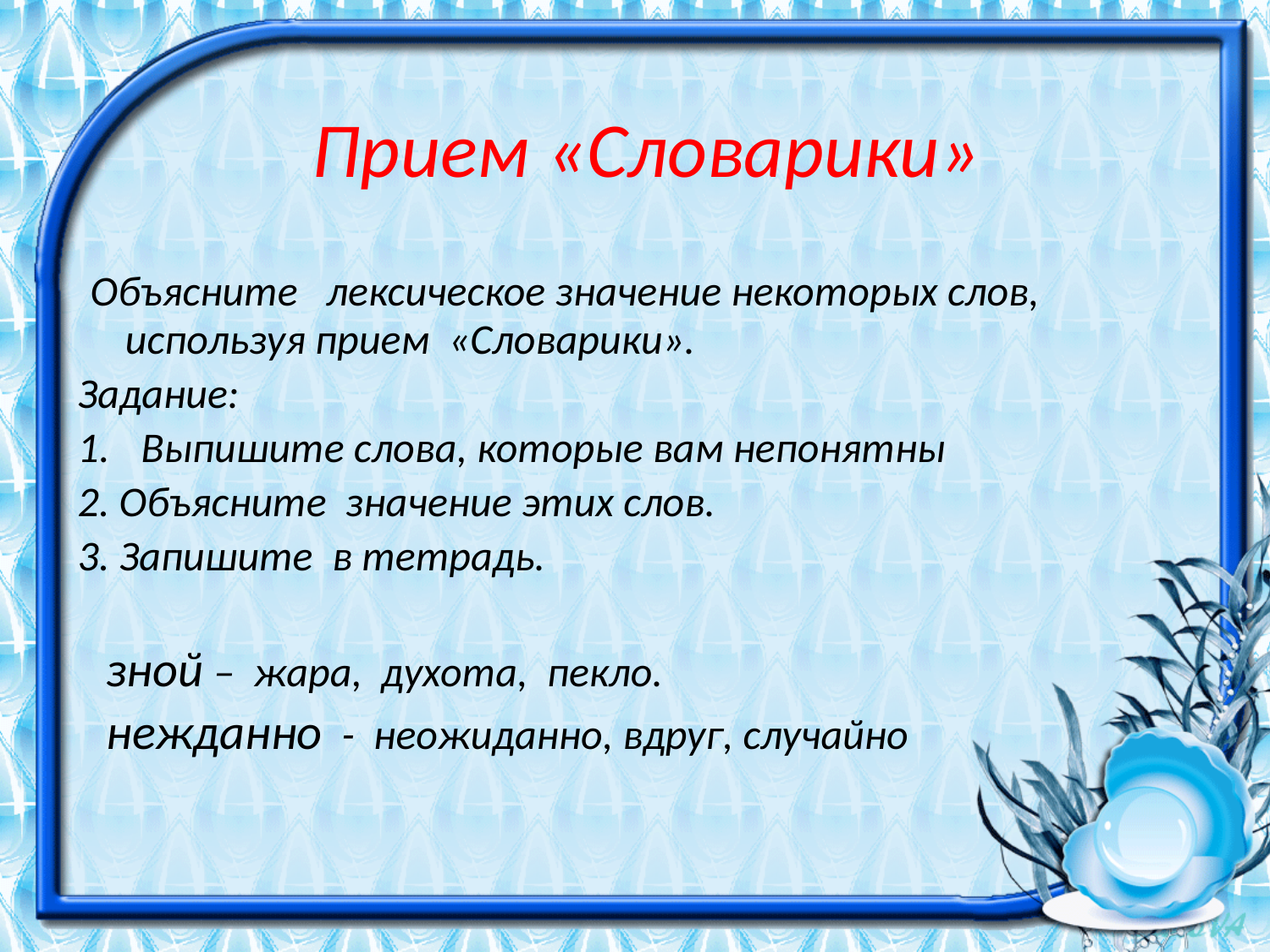

Прием «Словарики»

 Объясните   лексическое значение некоторых слов, используя прием  «Словарики».
Задание:
Выпишите слова, которые вам непонятны
2. Объясните  значение этих слов.
3. Запишите  в тетрадь.

   зной –  жара,  духота,  пекло.
   нежданно  -  неожиданно, вдруг, случайно